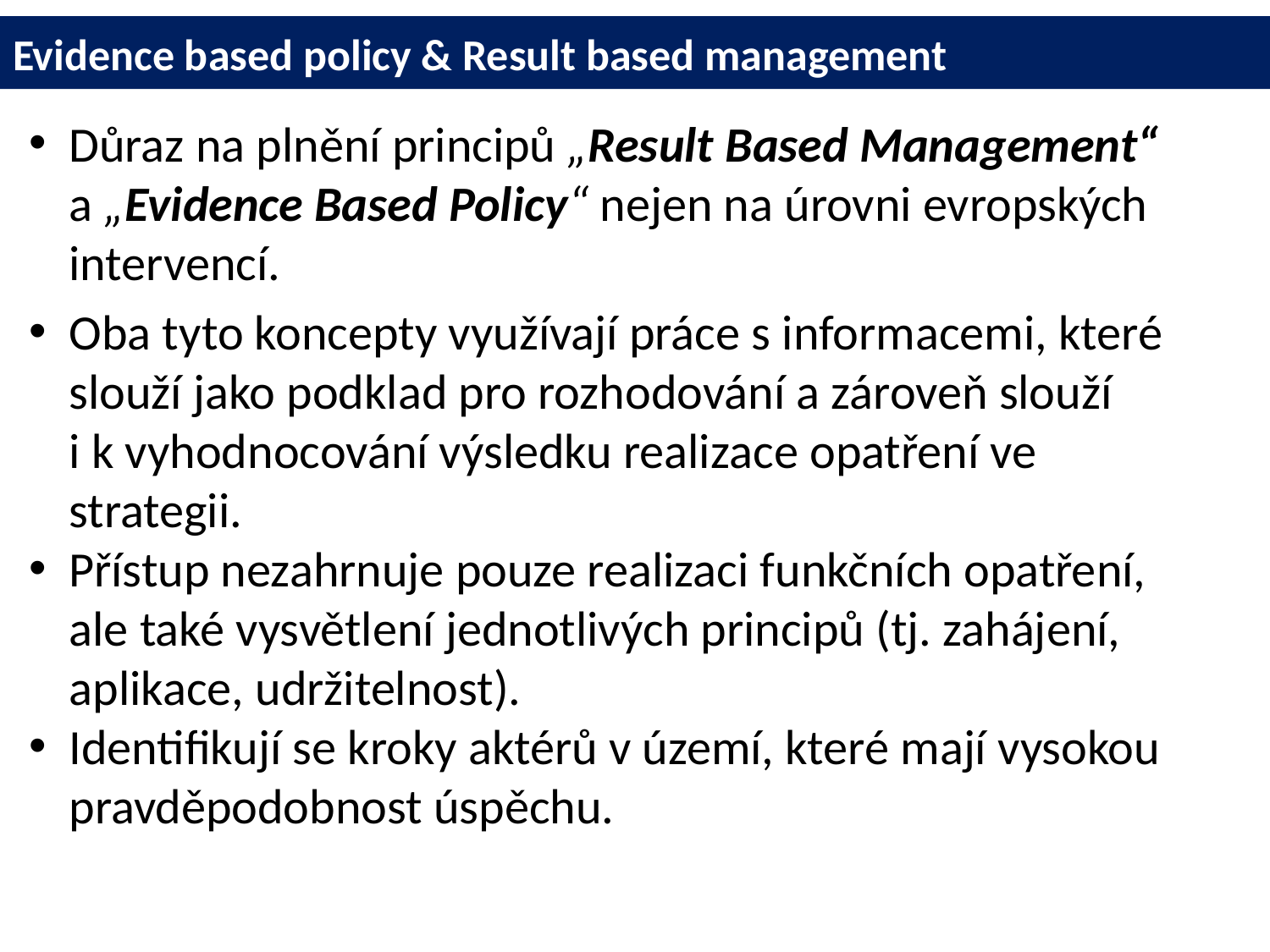

# Evidence based policy & Result based management
Důraz na plnění principů „Result Based Management“ a „Evidence Based Policy“ nejen na úrovni evropských intervencí.
Oba tyto koncepty využívají práce s informacemi, které slouží jako podklad pro rozhodování a zároveň slouží i k vyhodnocování výsledku realizace opatření ve strategii.
Přístup nezahrnuje pouze realizaci funkčních opatření, ale také vysvětlení jednotlivých principů (tj. zahájení, aplikace, udržitelnost).
Identifikují se kroky aktérů v území, které mají vysokou pravděpodobnost úspěchu.